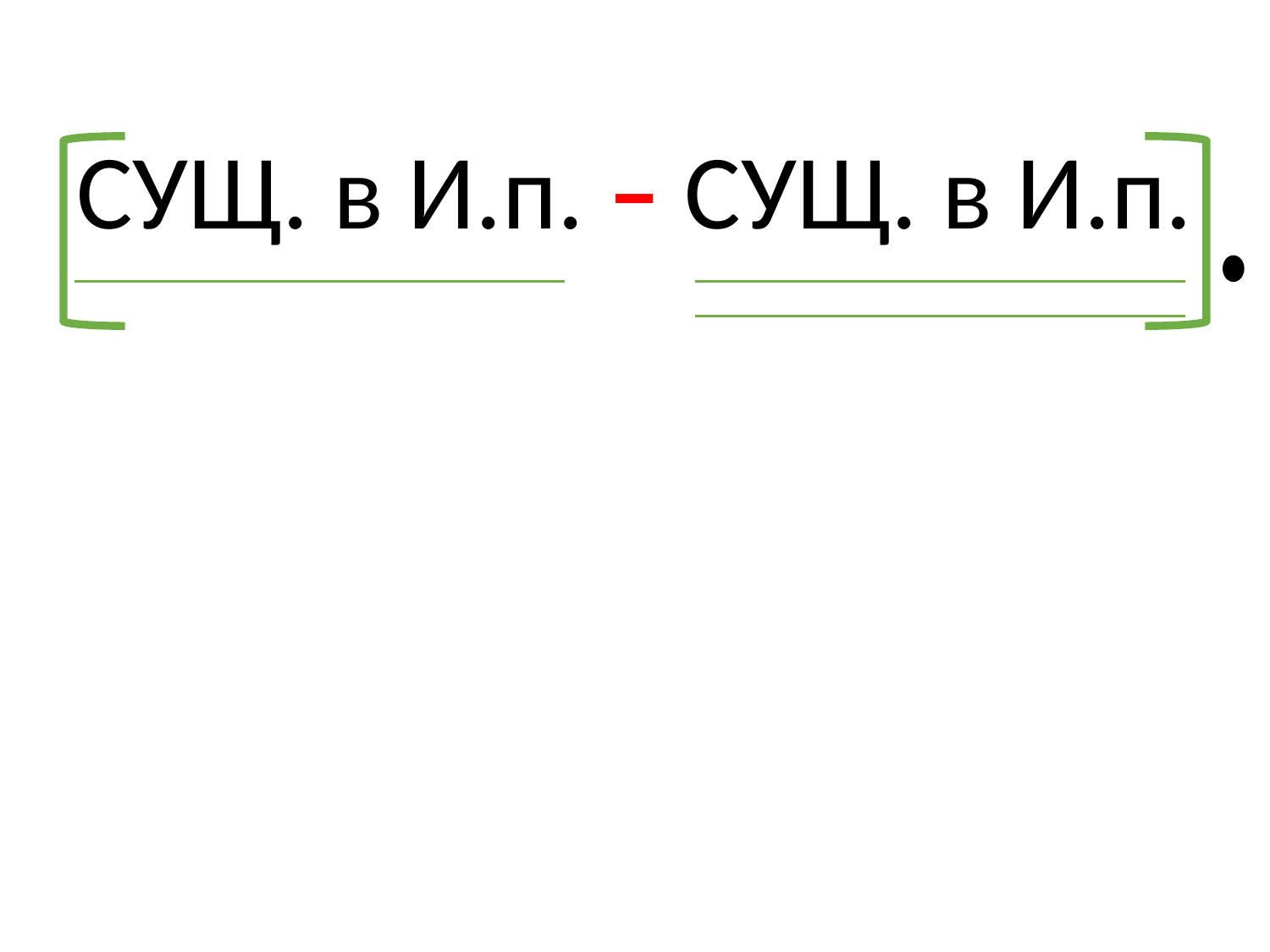

СУЩ. в И.п. – СУЩ. в И.п.